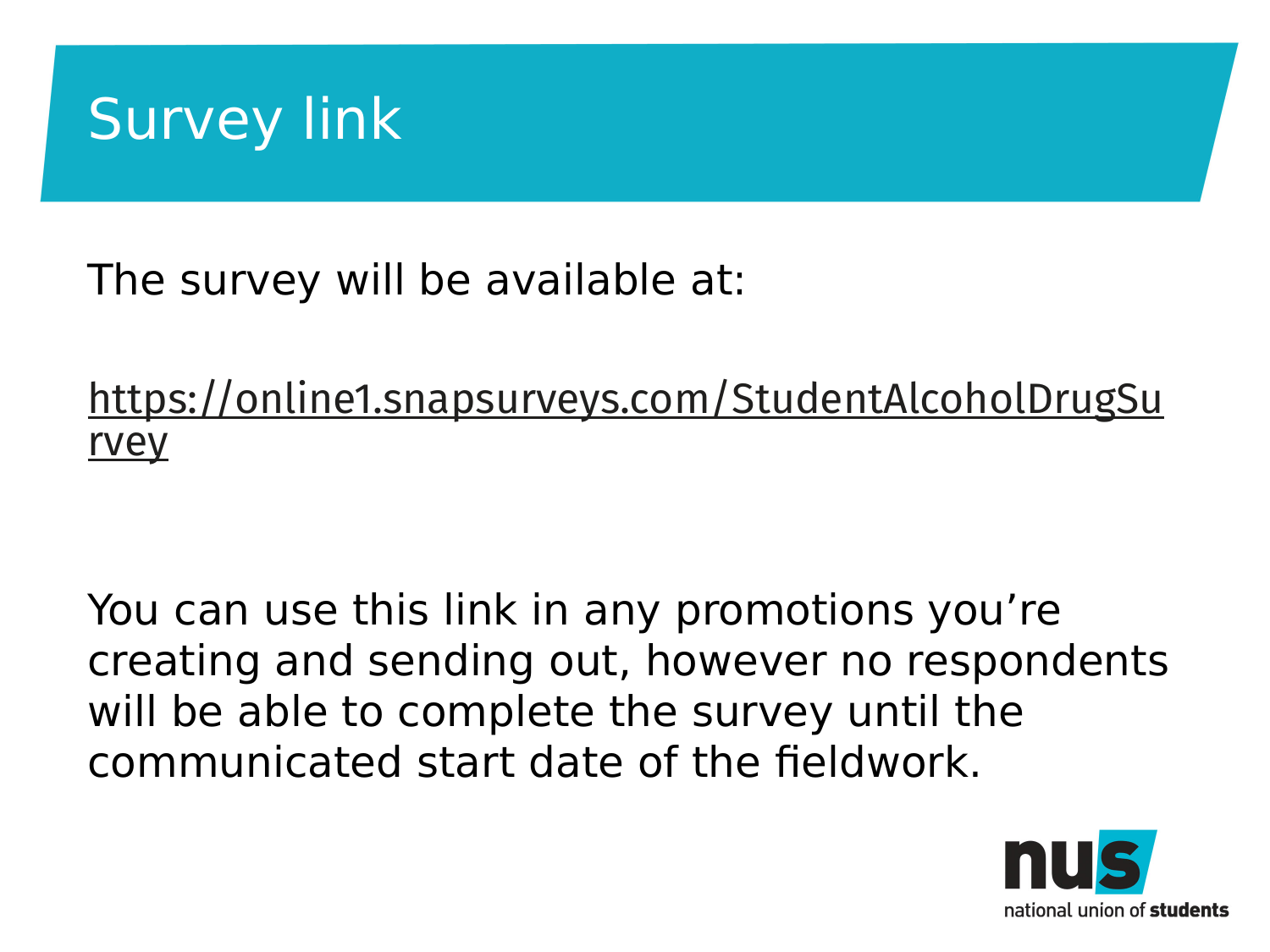

# Survey link
The survey will be available at:

https://online1.snapsurveys.com/StudentAlcoholDrugSurvey

You can use this link in any promotions you’re creating and sending out, however no respondents will be able to complete the survey until the communicated start date of the fieldwork.